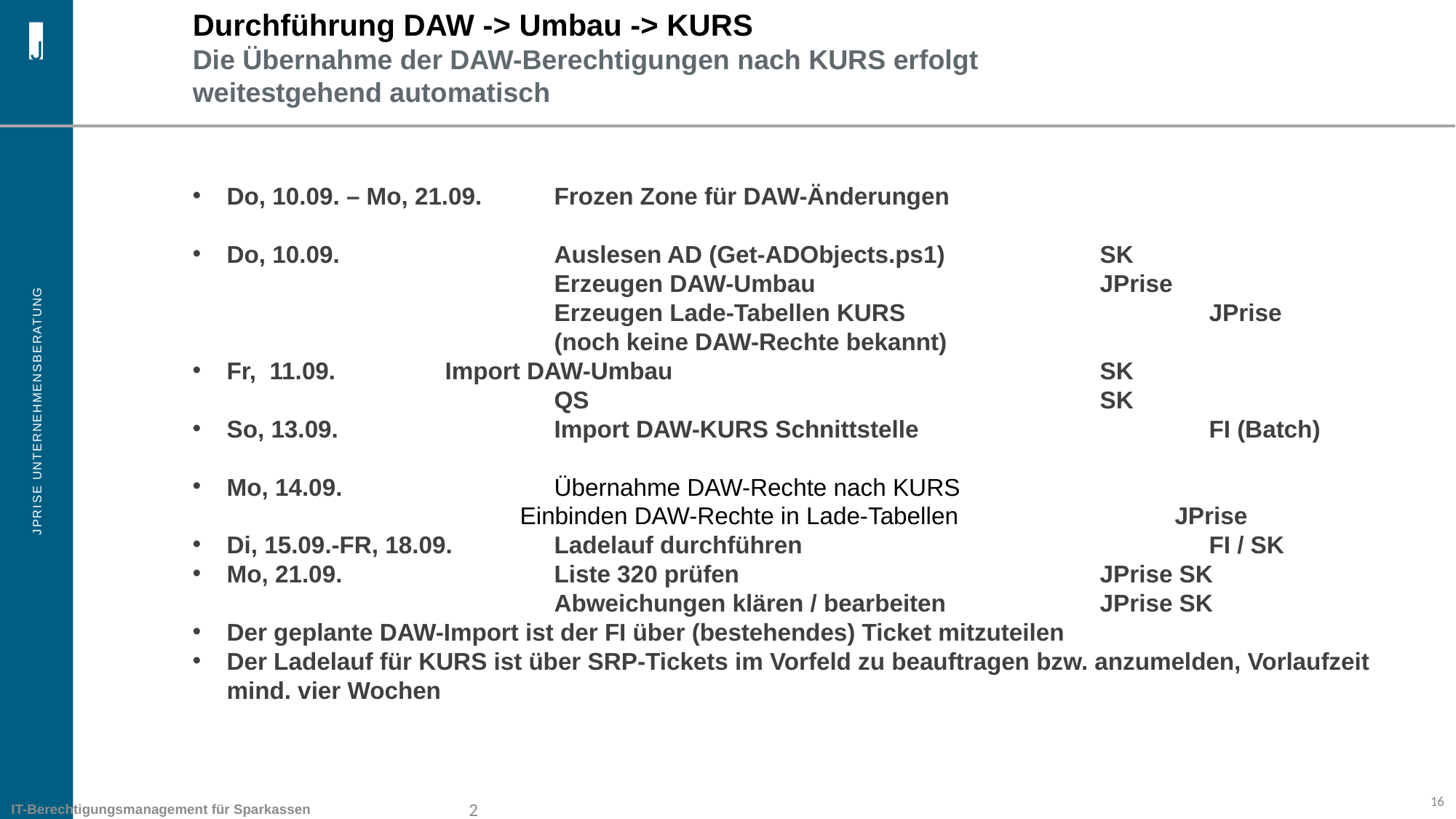

Durchführung DAW -> Umbau -> KURS
Die Übernahme der DAW-Berechtigungen nach KURS erfolgt weitestgehend automatisch

Do, 10.09. – Mo, 21.09.	Frozen Zone für DAW-Änderungen

Do, 10.09.		Auslesen AD (Get-ADObjects.ps1)		SK
			Erzeugen DAW-Umbau			JPrise
			Erzeugen Lade-Tabellen KURS			JPrise
			(noch keine DAW-Rechte bekannt)
Fr,  11.09.		Import DAW-Umbau				SK
			QS   					SK
So, 13.09.		Import DAW-KURS Schnittstelle 			FI (Batch)

Mo, 14.09.		Übernahme DAW-Rechte nach KURS
			Einbinden DAW-Rechte in Lade-Tabellen		JPrise
Di, 15.09.-FR, 18.09.	Ladelauf durchführen				FI / SK
Mo, 21.09.		Liste 320 prüfen				JPrise SK
			Abweichungen klären / bearbeiten		JPrise SK
Der geplante DAW-Import ist der FI über (bestehendes) Ticket mitzuteilen
Der Ladelauf für KURS ist über SRP-Tickets im Vorfeld zu beauftragen bzw. anzumelden, Vorlaufzeit mind. vier Wochen
2